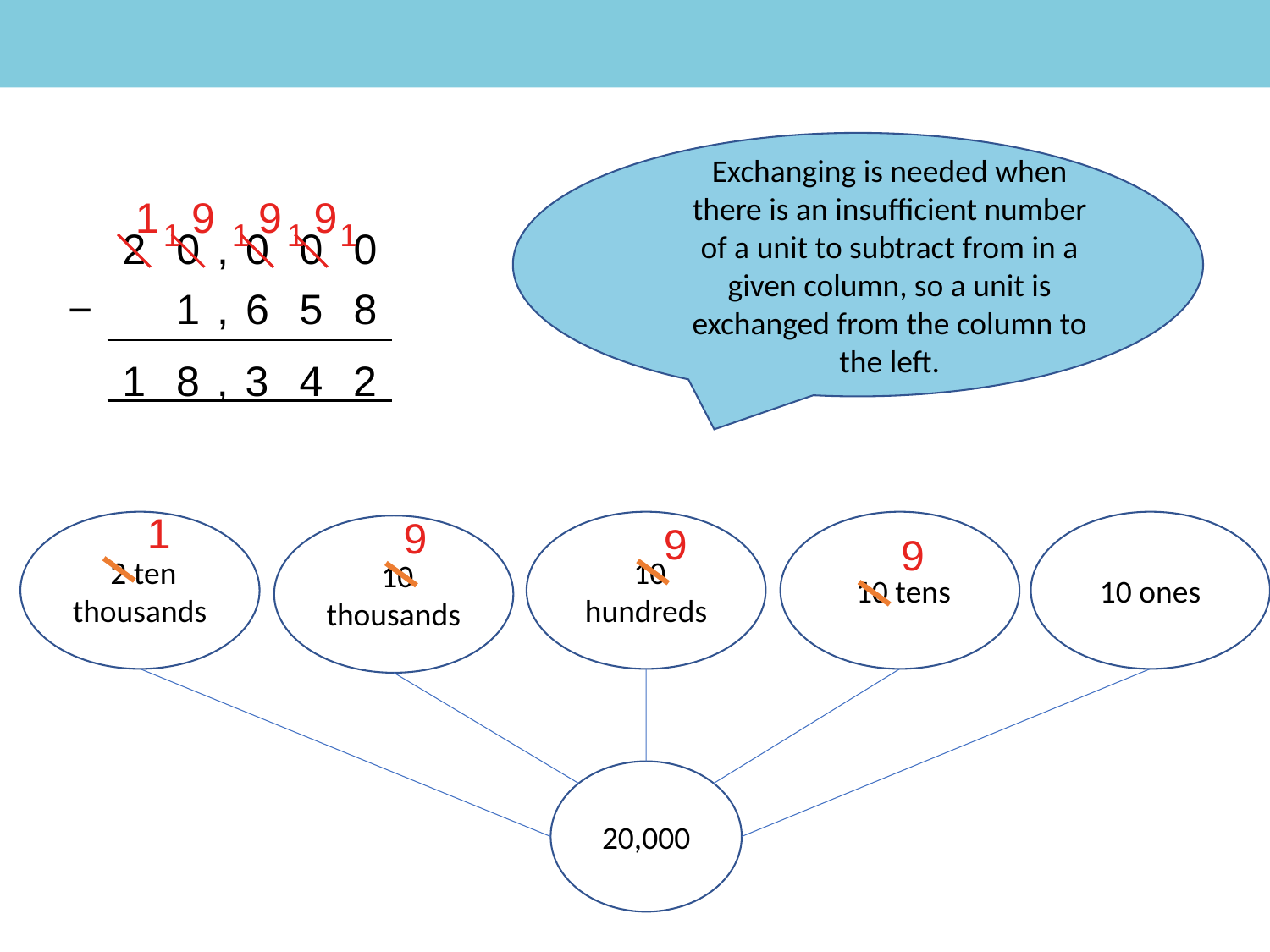

Exchanging is needed when there is an insufficient number of a unit to subtract from in a given column, so a unit is exchanged from the column to the left.
1
9
9
9
1
1
1
1
|  | 2 | 0 | , | 0 | 0 | 0 |
| --- | --- | --- | --- | --- | --- | --- |
| − |  | 1 | , | 6 | 5 | 8 |
|  |  |  |  |  |  |  |
1
8
,
3
4
2
1
9
9
 2 ten thousands
 10 hundreds
 10 tens
10 ones
 10 thousands
9
20,000